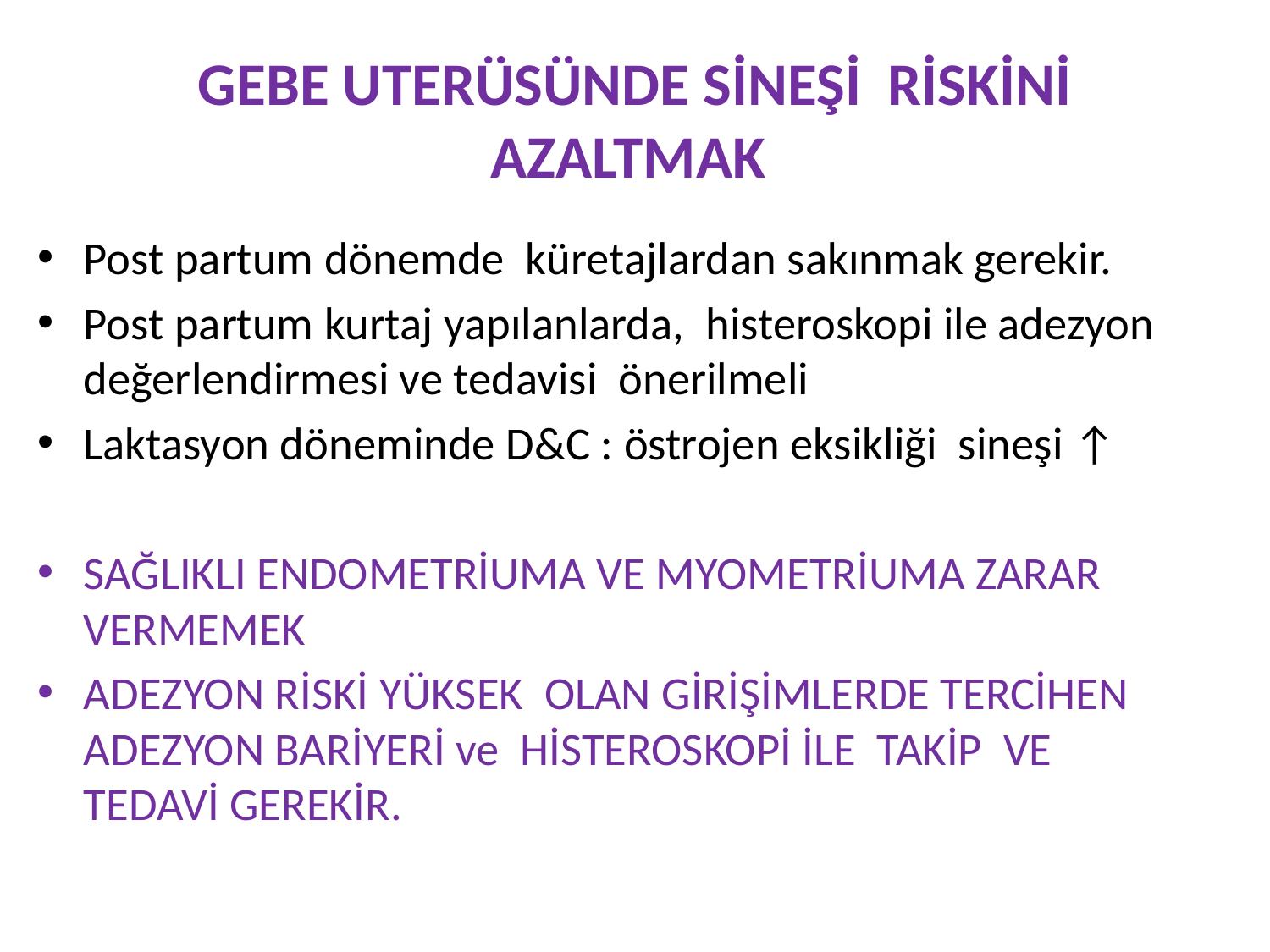

# GEBE UTERÜSÜNDE SİNEŞİ  RİSKİNİ AZALTMAK
Post partum dönemde  küretajlardan sakınmak gerekir.
Post partum kurtaj yapılanlarda,  histeroskopi ile adezyon  değerlendirmesi ve tedavisi  önerilmeli
Laktasyon döneminde D&C : östrojen eksikliği  sineşi ↑

SAĞLIKLI ENDOMETRİUMA VE MYOMETRİUMA ZARAR VERMEMEK
ADEZYON RİSKİ YÜKSEK  OLAN GİRİŞİMLERDE TERCİHEN  ADEZYON BARİYERİ ve  HİSTEROSKOPİ İLE  TAKİP  VE TEDAVİ GEREKİR.